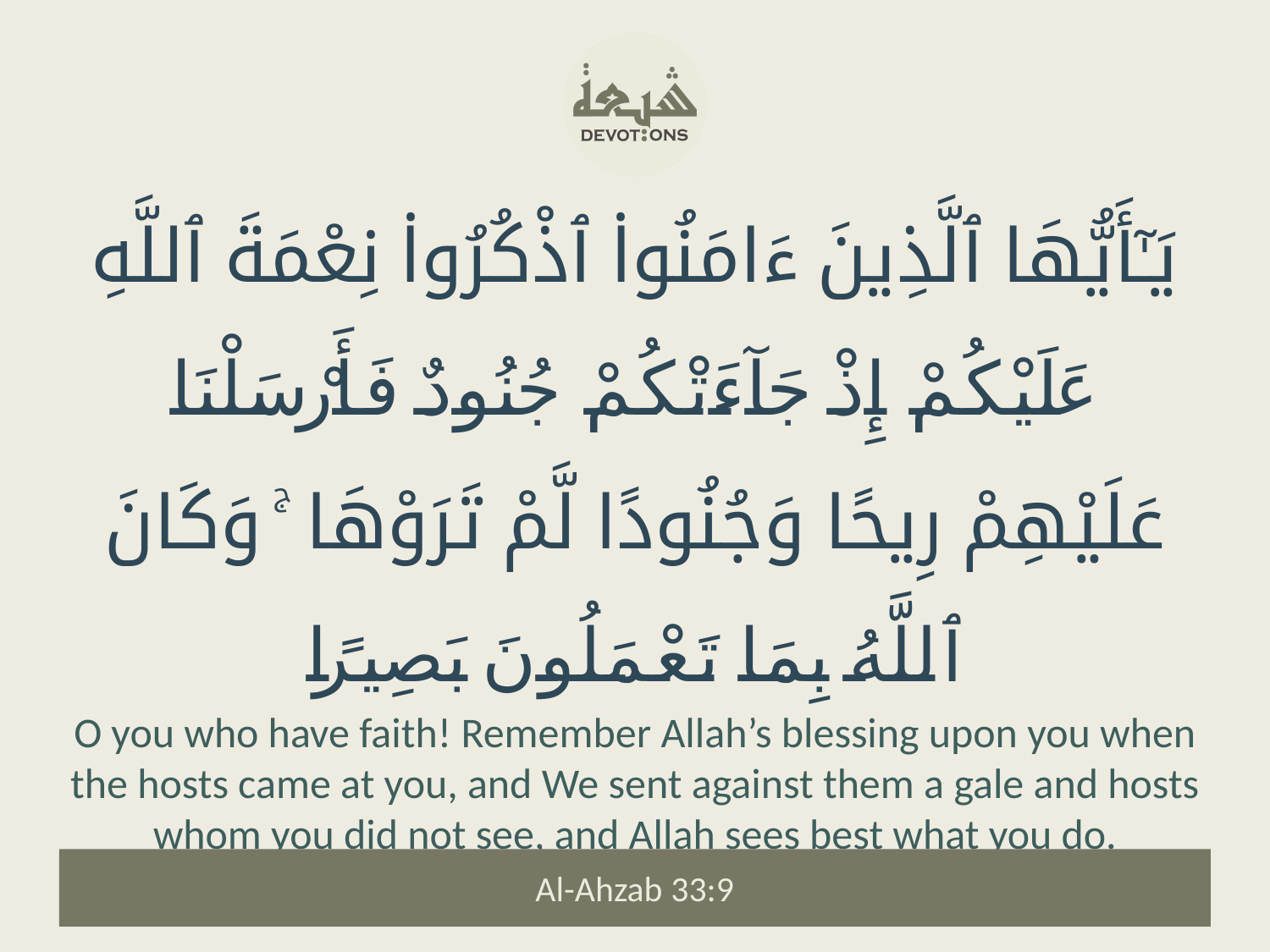

يَـٰٓأَيُّهَا ٱلَّذِينَ ءَامَنُوا۟ ٱذْكُرُوا۟ نِعْمَةَ ٱللَّهِ عَلَيْكُمْ إِذْ جَآءَتْكُمْ جُنُودٌ فَأَرْسَلْنَا عَلَيْهِمْ رِيحًا وَجُنُودًا لَّمْ تَرَوْهَا ۚ وَكَانَ ٱللَّهُ بِمَا تَعْمَلُونَ بَصِيرًا
O you who have faith! Remember Allah’s blessing upon you when the hosts came at you, and We sent against them a gale and hosts whom you did not see, and Allah sees best what you do.
Al-Ahzab 33:9